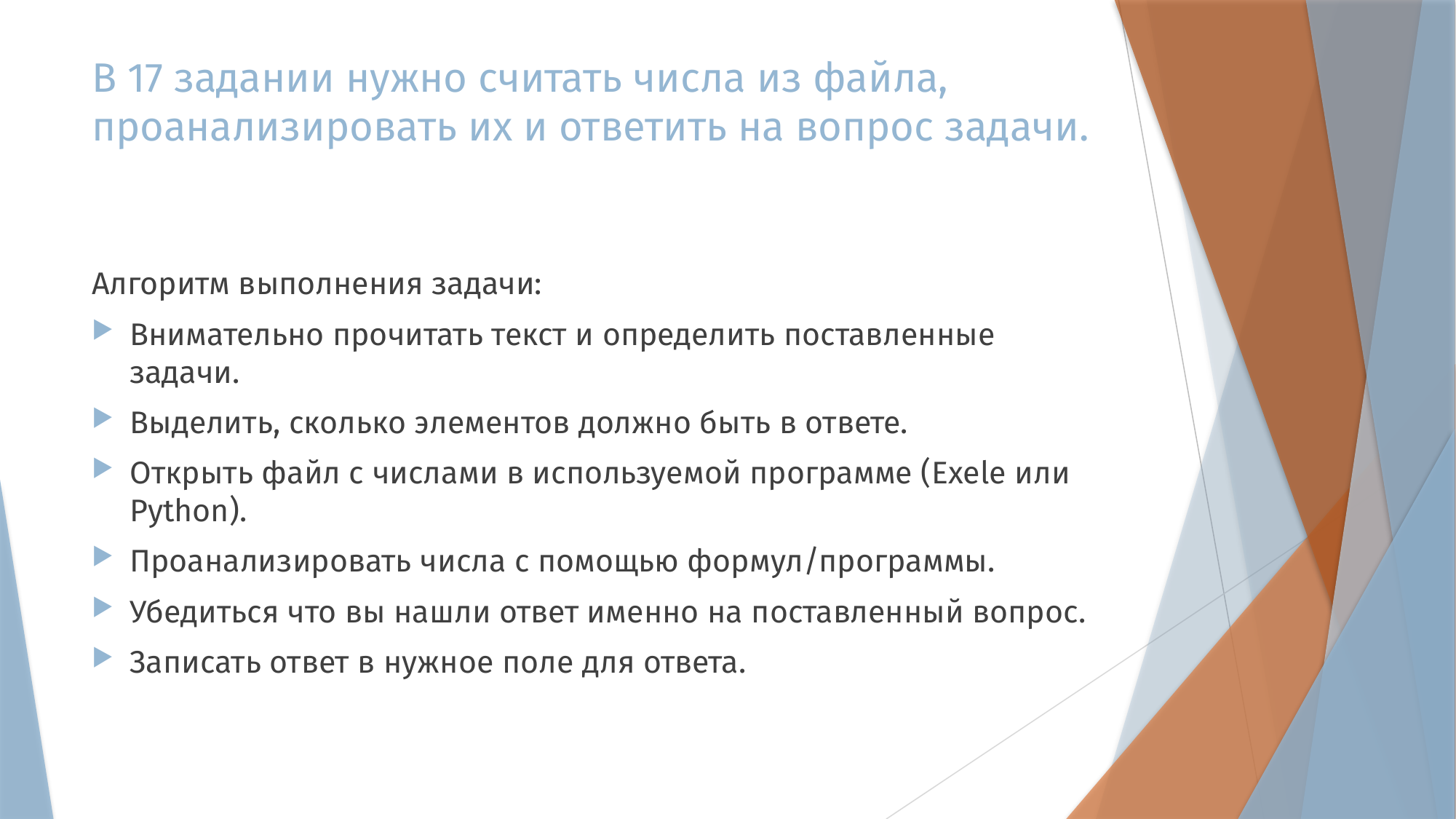

# В 17 задании нужно считать числа из файла, проанализировать их и ответить на вопрос задачи.
Алгоритм выполнения задачи:
Внимательно прочитать текст и определить поставленные задачи.
Выделить, сколько элементов должно быть в ответе.
Открыть файл с числами в используемой программе (Exele или Python).
Проанализировать числа с помощью формул/программы.
Убедиться что вы нашли ответ именно на поставленный вопрос.
Записать ответ в нужное поле для ответа.